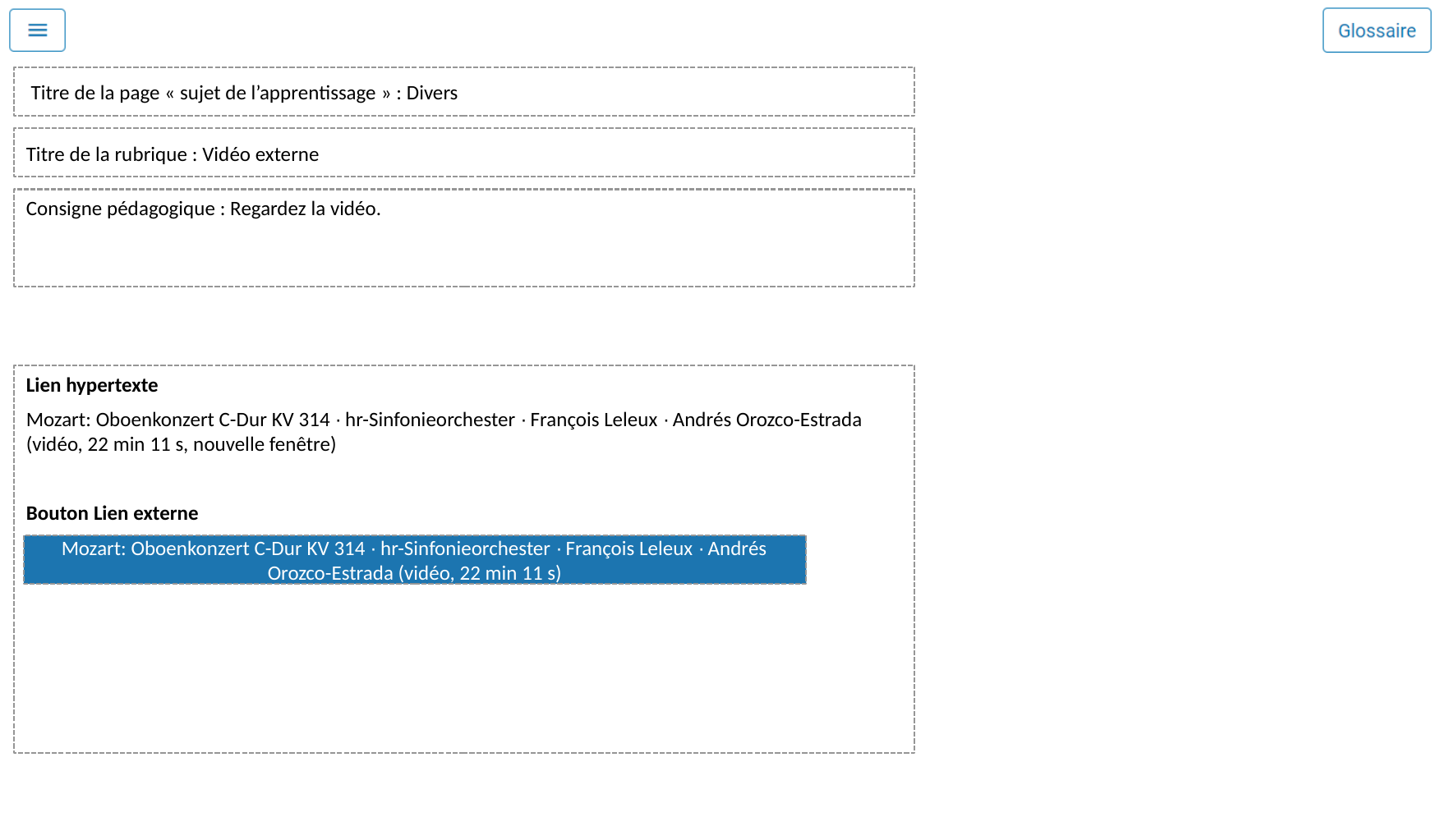

Titre de la page « sujet de l’apprentissage » : Divers
Titre de la rubrique : Vidéo externe
Consigne pédagogique : Regardez la vidéo.
Lien hypertexte
Mozart: Oboenkonzert C-Dur KV 314 ∙ hr-Sinfonieorchester ∙ François Leleux ∙ Andrés Orozco-Estrada (vidéo, 22 min 11 s, nouvelle fenêtre)

Bouton Lien externe

Mozart: Oboenkonzert C-Dur KV 314 ∙ hr-Sinfonieorchester ∙ François Leleux ∙ Andrés Orozco-Estrada (vidéo, 22 min 11 s)